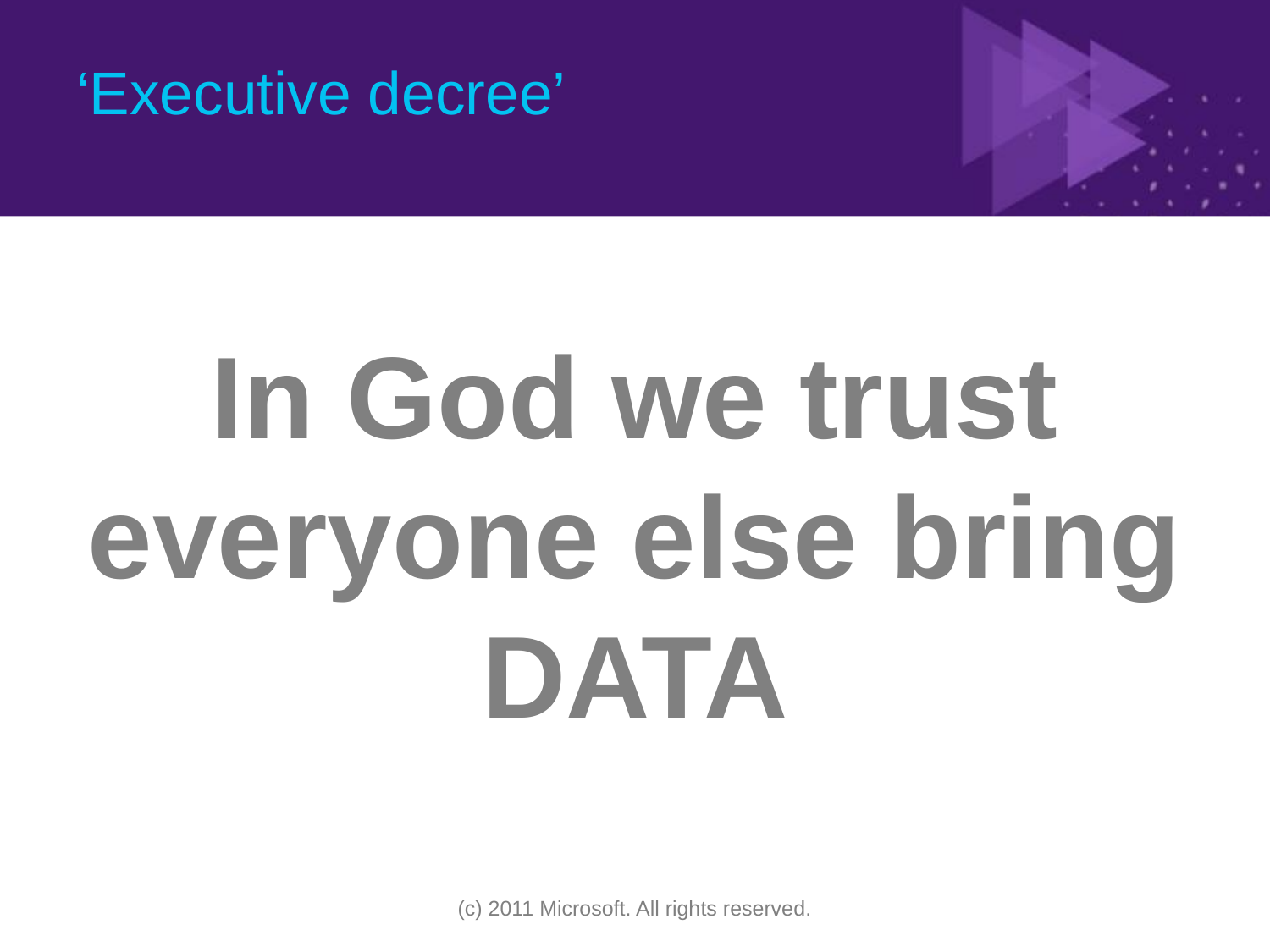

#
‘Executive decree’
In God we trust everyone else bring DATA
(c) 2011 Microsoft. All rights reserved.